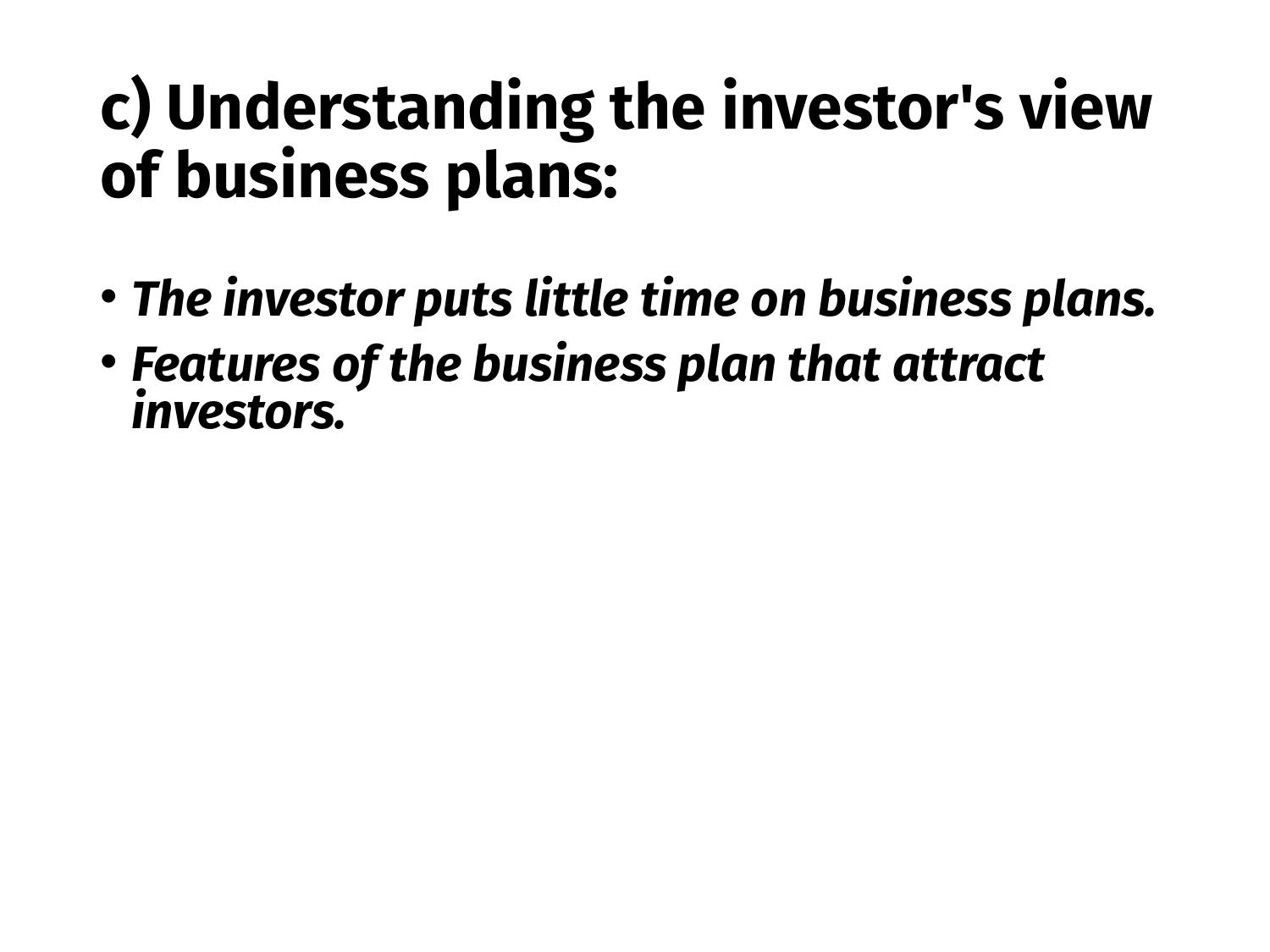

# c) Understanding the investor's view of business plans:
The investor puts little time on business plans.
Features of the business plan that attract investors.